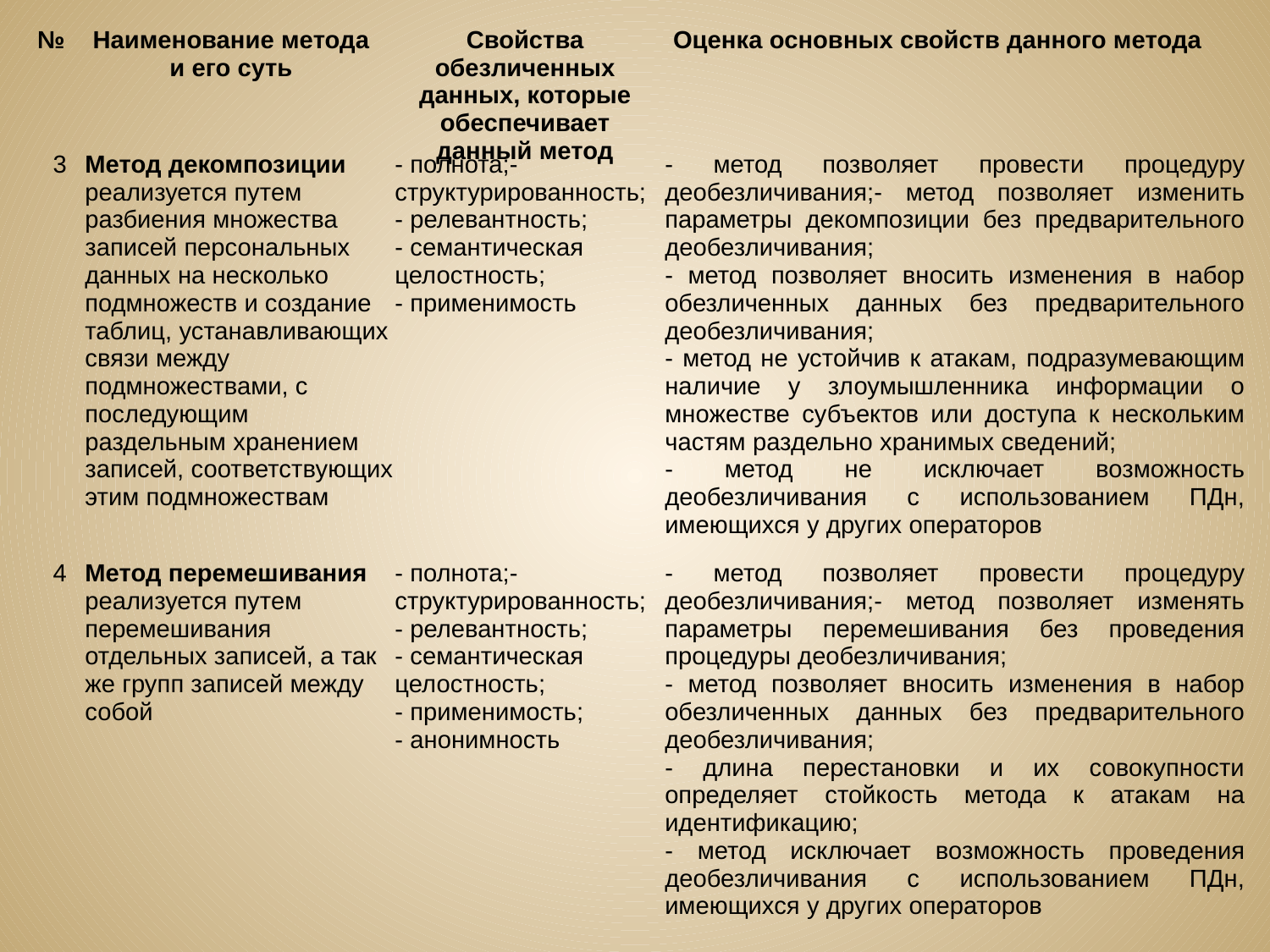

| № | Наименование метода и его суть | Свойства обезличенных данных, которые обеспечивает данный метод | Оценка основных свойств данного метода |
| --- | --- | --- | --- |
| 3 | Метод декомпозиции реализуется путем разбиения множества записей персональных данных на несколько подмножеств и создание таблиц, устанавливающих связи между подмножествами, с последующим раздельным хранением записей, соответствующих этим подмножествам | - полнота;- структурированность; - релевантность; - семантическая целостность; - применимость | - метод позволяет провести процедуру деобезличивания;- метод позволяет изменить параметры декомпозиции без предварительного деобезличивания; - метод позволяет вносить изменения в набор обезличенных данных без предварительного деобезличивания; - метод не устойчив к атакам, подразумевающим наличие у злоумышленника информации о множестве субъектов или доступа к нескольким частям раздельно хранимых сведений; - метод не исключает возможность деобезличивания с использованием ПДн, имеющихся у других операторов |
| --- | --- | --- | --- |
| 4 | Метод перемешивания реализуется путем перемешивания отдельных записей, а так же групп записей между собой | - полнота;- структурированность; - релевантность; - семантическая целостность; - применимость; - анонимность | - метод позволяет провести процедуру деобезличивания;- метод позволяет изменять параметры перемешивания без проведения процедуры деобезличивания; - метод позволяет вносить изменения в набор обезличенных данных без предварительного деобезличивания; - длина перестановки и их совокупности определяет стойкость метода к атакам на идентификацию; - метод исключает возможность проведения деобезличивания с использованием ПДн, имеющихся у других операторов |